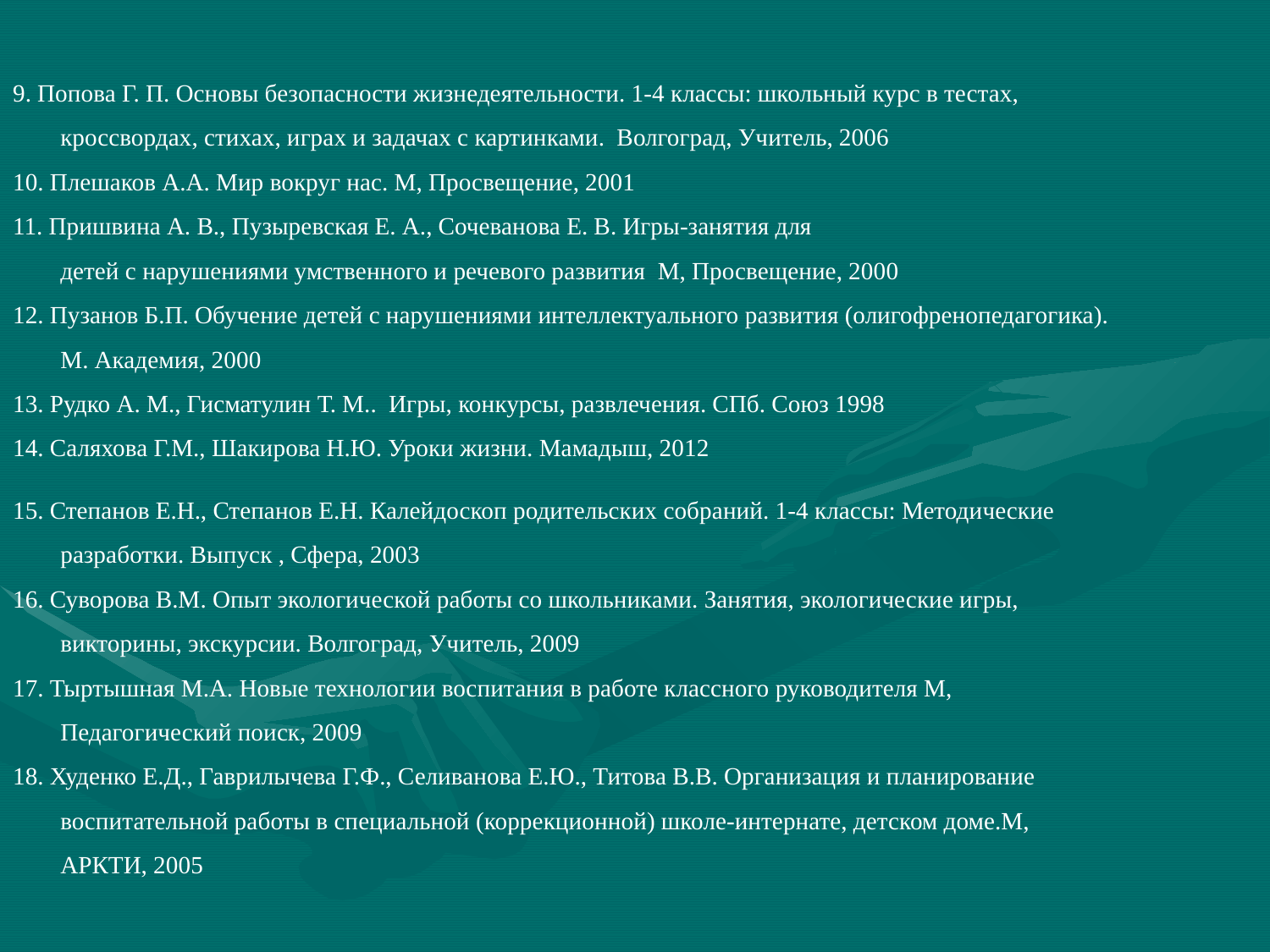

9. Попова Г. П. Основы безопасности жизнедеятельности. 1-4 классы: школьный курс в тестах, кроссвордах, стихах, играх и задачах с картинками.  Волгоград, Учитель, 2006
10. Плешаков А.А. Мир вокруг нас. М, Просвещение, 2001
11. Пришвина А. В., Пузыревская Е. А., Сочеванова Е. В. Игры-занятия для  детей с нарушениями умственного и речевого развития  М, Просвещение, 2000
12. Пузанов Б.П. Обучение детей с нарушениями интеллектуального развития (олигофренопедагогика). М. Академия, 2000
13. Рудко А. М., Гисматулин Т. М..  Игры, конкурсы, развлечения. СПб. Союз 1998
14. Саляхова Г.М., Шакирова Н.Ю. Уроки жизни. Мамадыш, 2012
15. Степанов Е.Н., Степанов Е.Н. Калейдоскоп родительских собраний. 1-4 классы: Методические разработки. Выпуск , Сфера, 2003
16. Суворова В.М. Опыт экологической работы со школьниками. Занятия, экологические игры, викторины, экскурсии. Волгоград, Учитель, 2009
17. Тыртышная М.А. Новые технологии воспитания в работе классного руководителя М, Педагогический поиск, 2009
18. Худенко Е.Д., Гаврилычева Г.Ф., Селиванова Е.Ю., Титова В.В. Организация и планирование воспитательной работы в специальной (коррекционной) школе-интернате, детском доме.М, АРКТИ, 2005